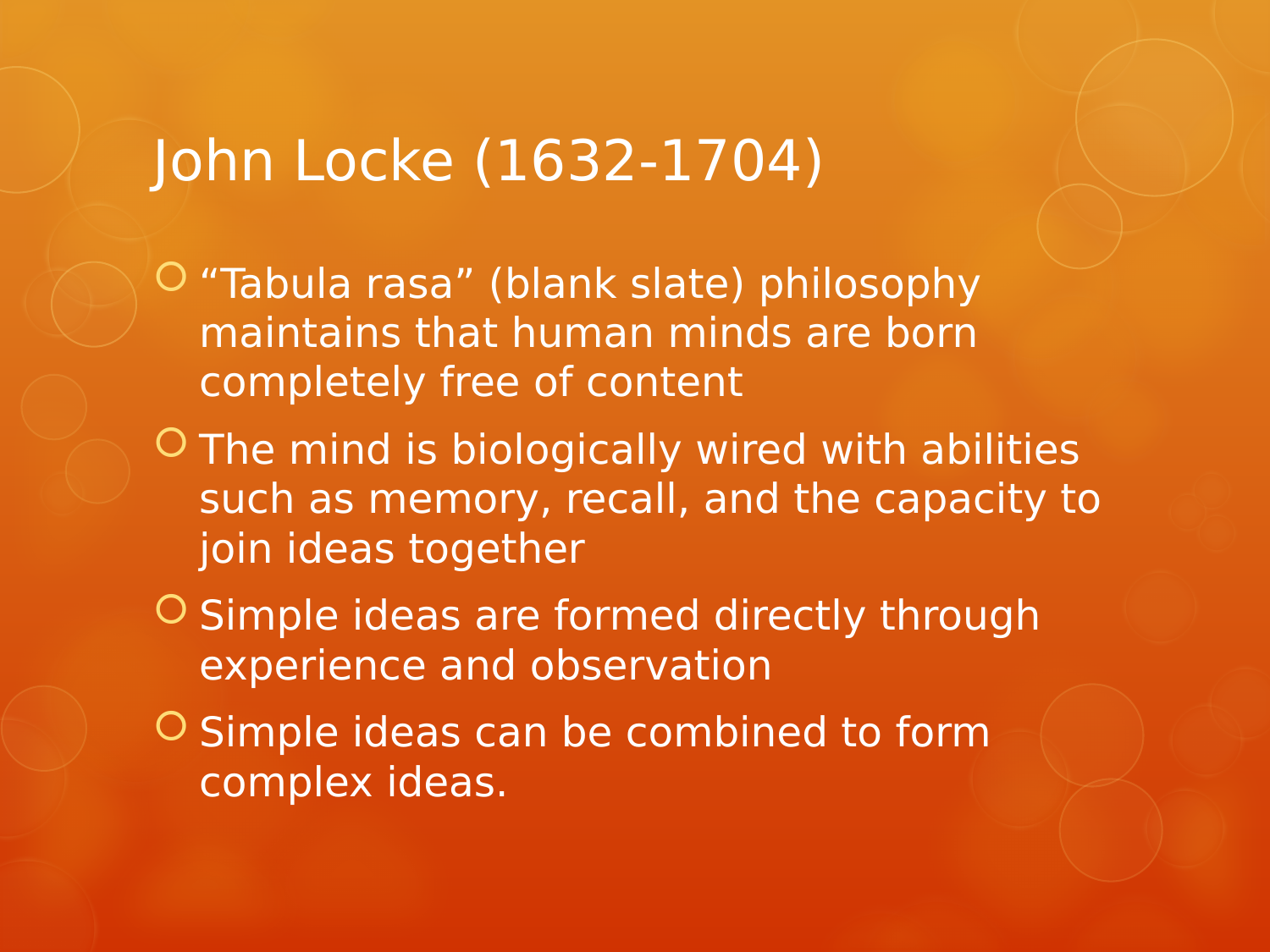

# John Locke (1632-1704)
“Tabula rasa” (blank slate) philosophy maintains that human minds are born completely free of content
The mind is biologically wired with abilities such as memory, recall, and the capacity to join ideas together
Simple ideas are formed directly through experience and observation
Simple ideas can be combined to form complex ideas.